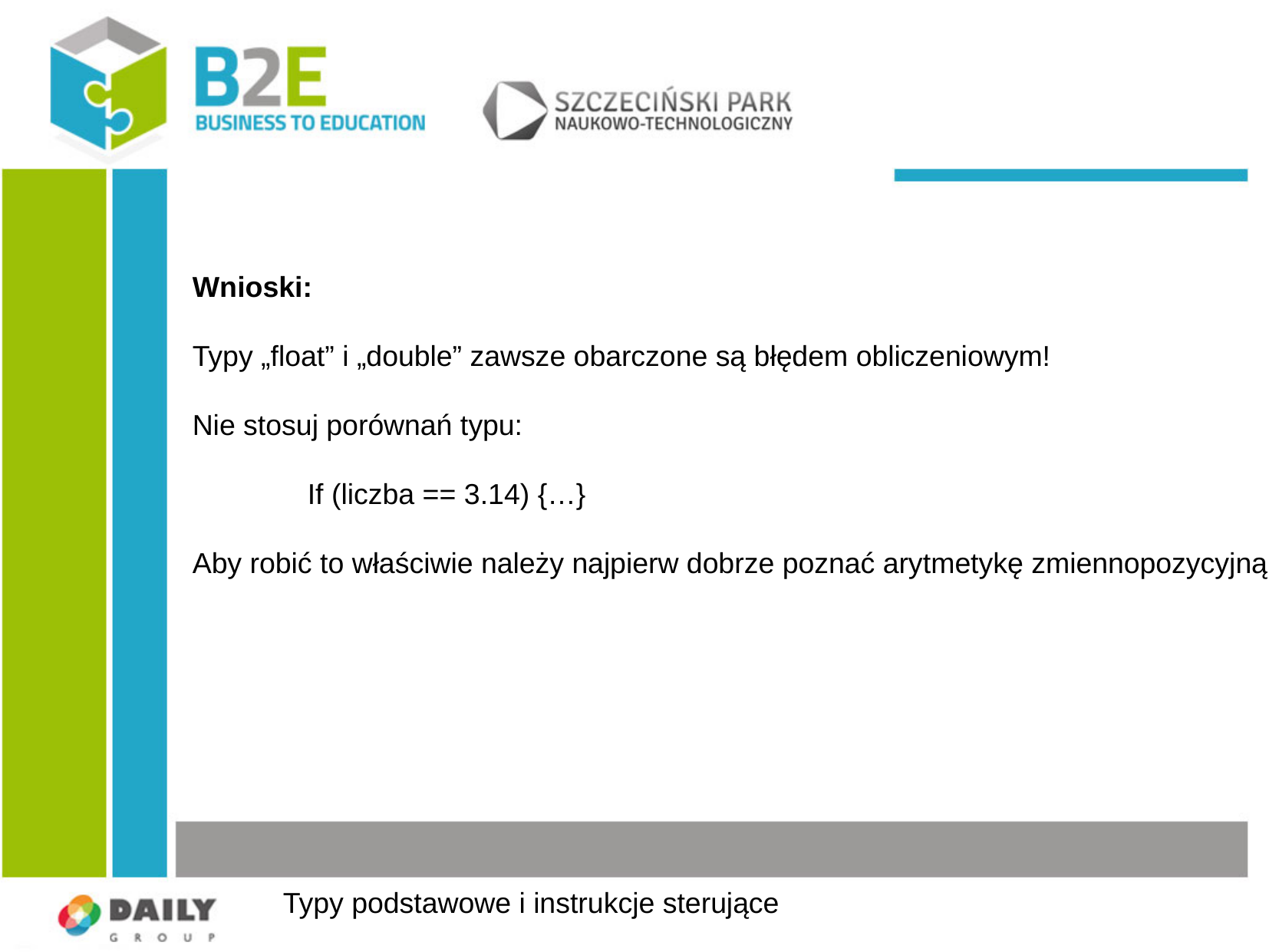

Wnioski:

Typy „float” i „double” zawsze obarczone są błędem obliczeniowym!

Nie stosuj porównań typu:

	If (liczba == 3.14) {…}

Aby robić to właściwie należy najpierw dobrze poznać arytmetykę zmiennopozycyjną.
Typy podstawowe i instrukcje sterujące